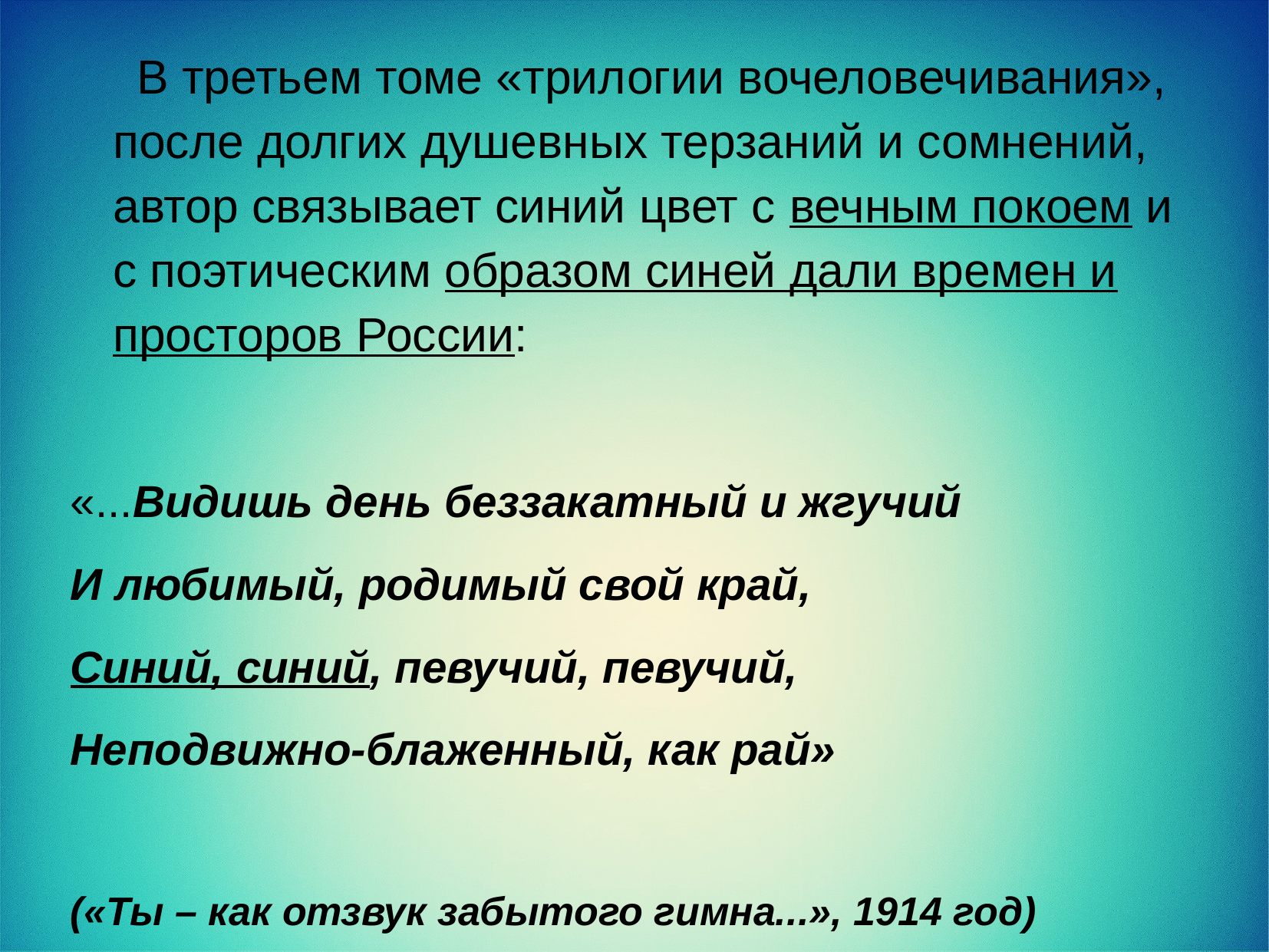

В третьем томе «трилогии вочеловечивания», после долгих душевных терзаний и сомнений, автор связывает синий цвет с вечным покоем и с поэтическим образом синей дали времен и просторов России:

«...Видишь день беззакатный и жгучий
И любимый, родимый свой край,
Синий, синий, певучий, певучий,
Неподвижно-блаженный, как рай»

(«Ты – как отзвук забытого гимна...», 1914 год)